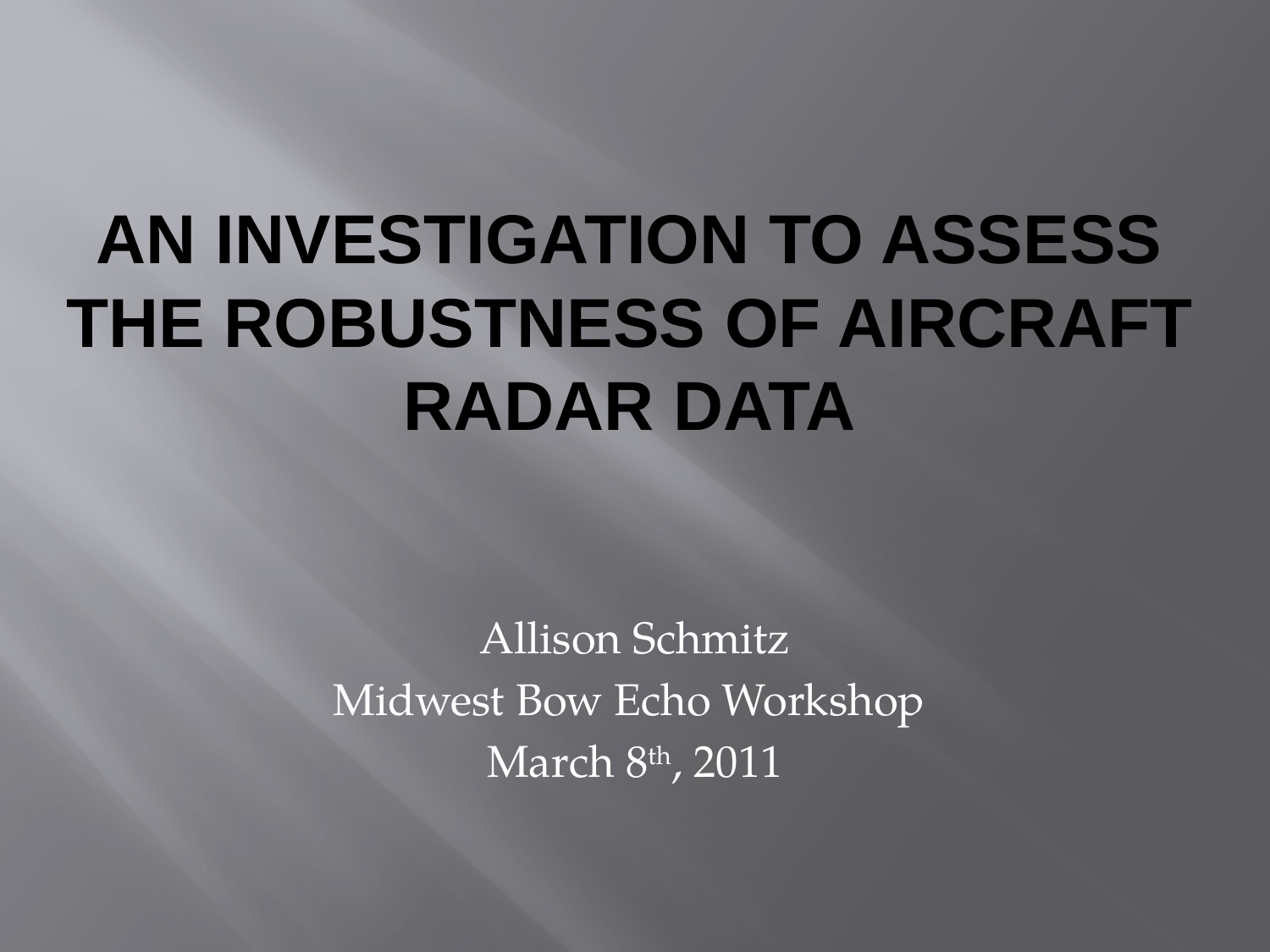

# An investigation to assess the robustness of aircraft radar data
Allison Schmitz
Midwest Bow Echo Workshop
March 8th, 2011